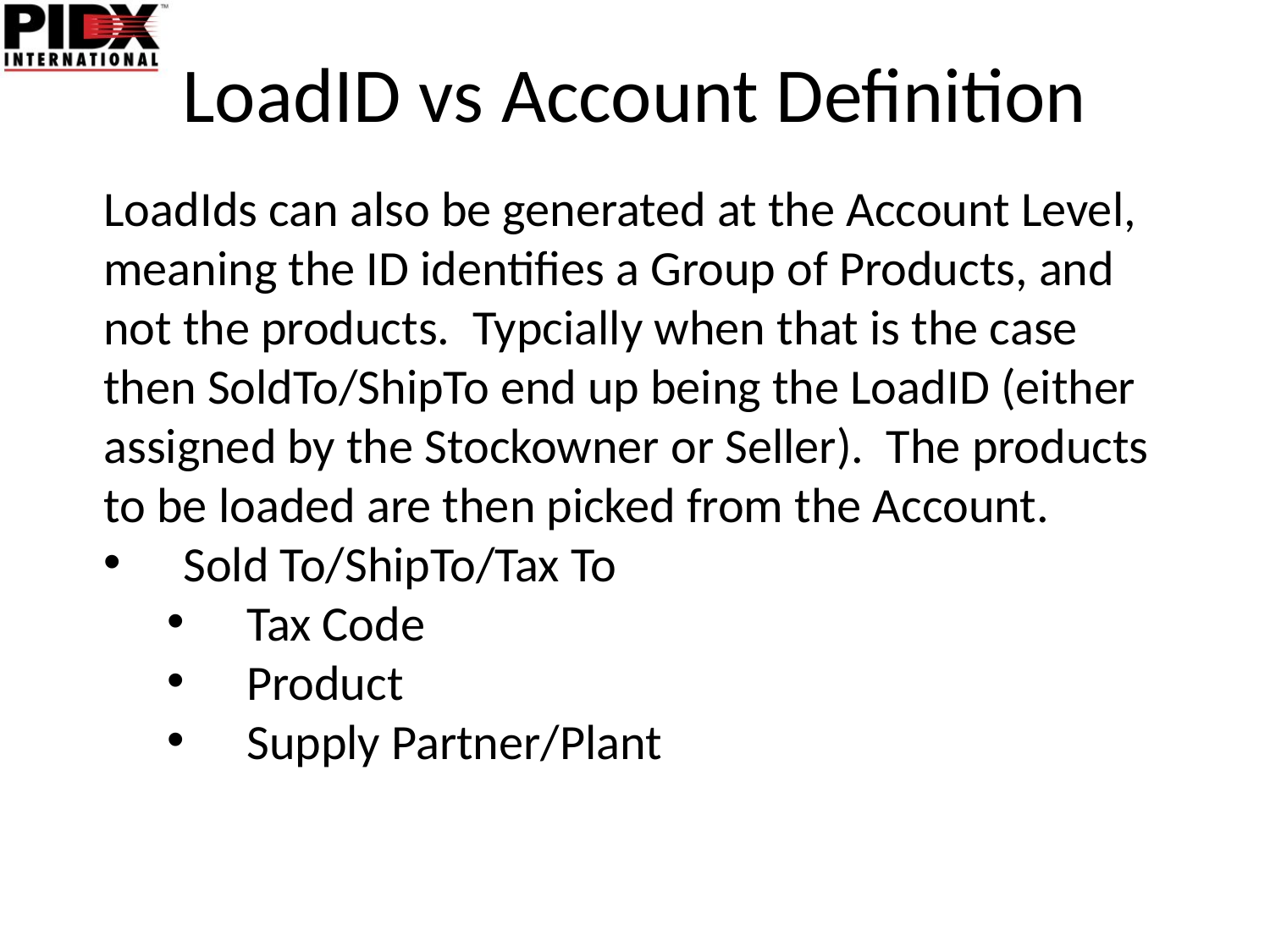

# LoadID vs Account Definition
LoadIds can also be generated at the Account Level, meaning the ID identifies a Group of Products, and not the products.  Typcially when that is the case then SoldTo/ShipTo end up being the LoadID (either assigned by the Stockowner or Seller).  The products to be loaded are then picked from the Account.
Sold To/ShipTo/Tax To
Tax Code
Product
Supply Partner/Plant